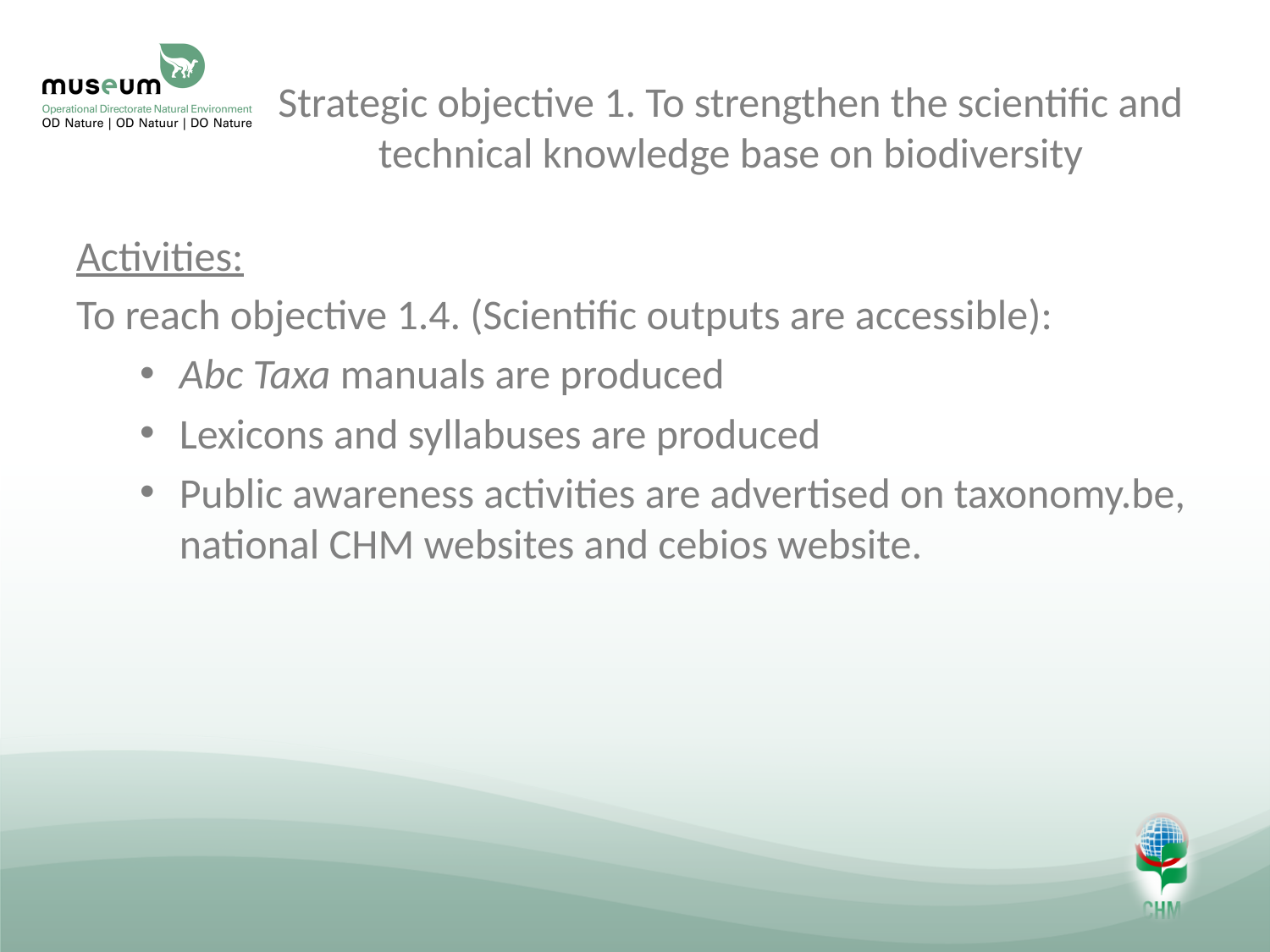

# Strategic objective 1. To strengthen the scientific and technical knowledge base on biodiversity
Activities:
To reach objective 1.4. (Scientific outputs are accessible):
Abc Taxa manuals are produced
Lexicons and syllabuses are produced
Public awareness activities are advertised on taxonomy.be, national CHM websites and cebios website.